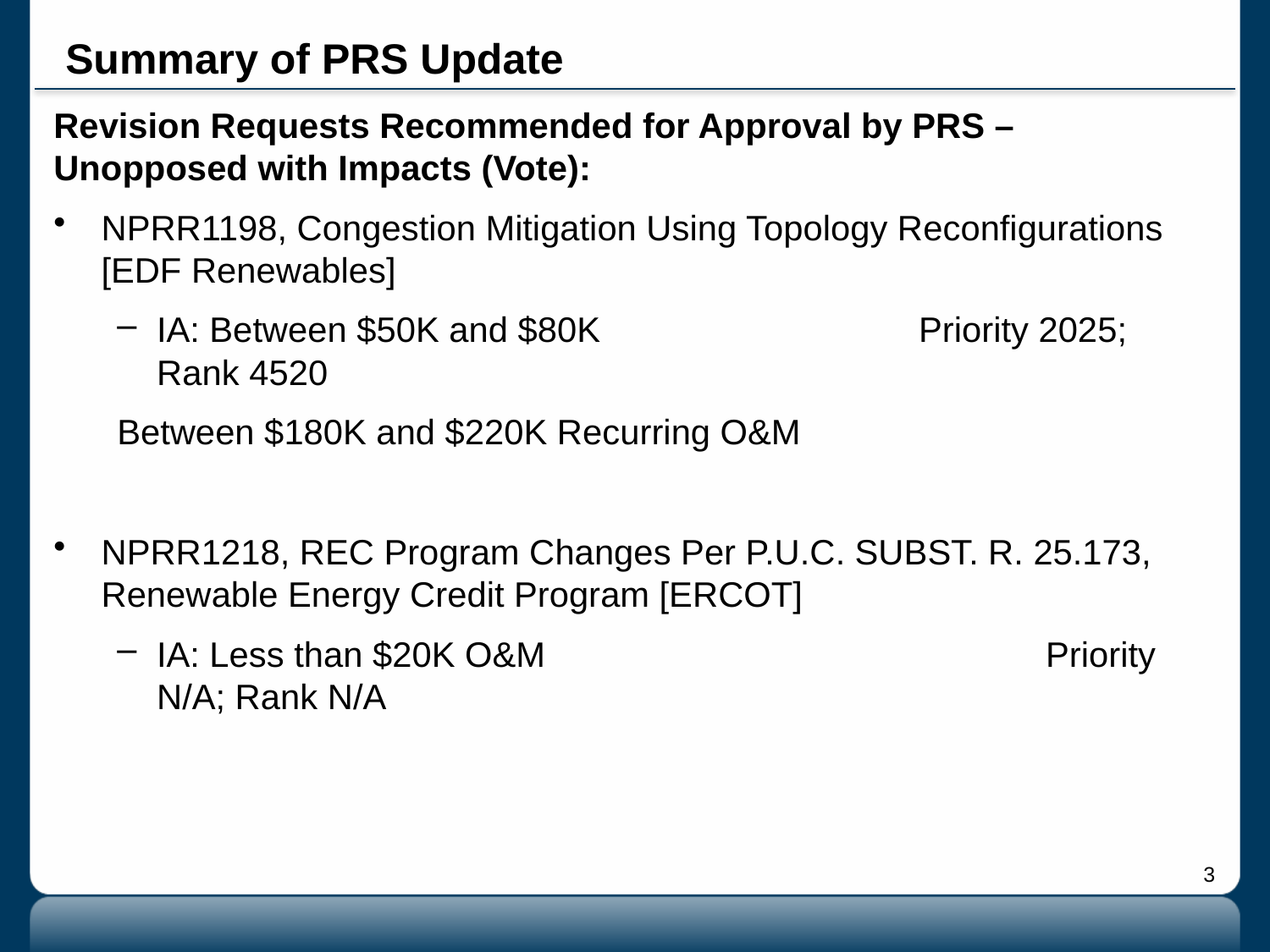

# Summary of PRS Update
Revision Requests Recommended for Approval by PRS – Unopposed with Impacts (Vote):
NPRR1198, Congestion Mitigation Using Topology Reconfigurations [EDF Renewables]
IA: Between $50K and $80K			Priority 2025; Rank 4520
Between $180K and $220K Recurring O&M

NPRR1218, REC Program Changes Per P.U.C. SUBST. R. 25.173, Renewable Energy Credit Program [ERCOT]
IA: Less than $20K O&M				Priority N/A; Rank N/A